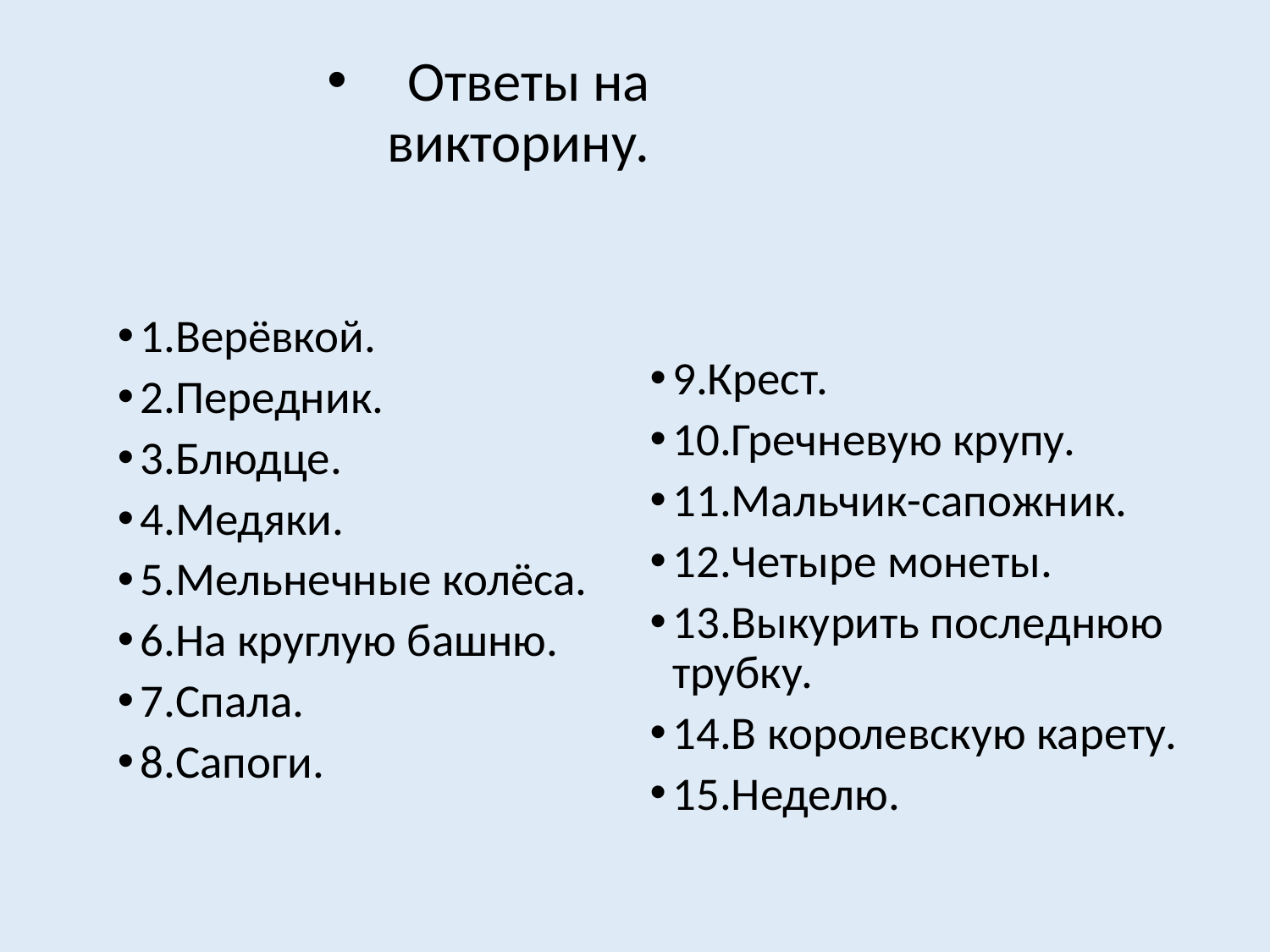

Ответы на викторину.

1.Верёвкой.
2.Передник.
3.Блюдце.
4.Медяки.
5.Мельнечные колёса.
6.На круглую башню.
7.Спала.
8.Сапоги.

9.Крест.
10.Гречневую крупу.
11.Мальчик-сапожник.
12.Четыре монеты.
13.Выкурить последнюю трубку.
14.В королевскую карету.
15.Неделю.

#